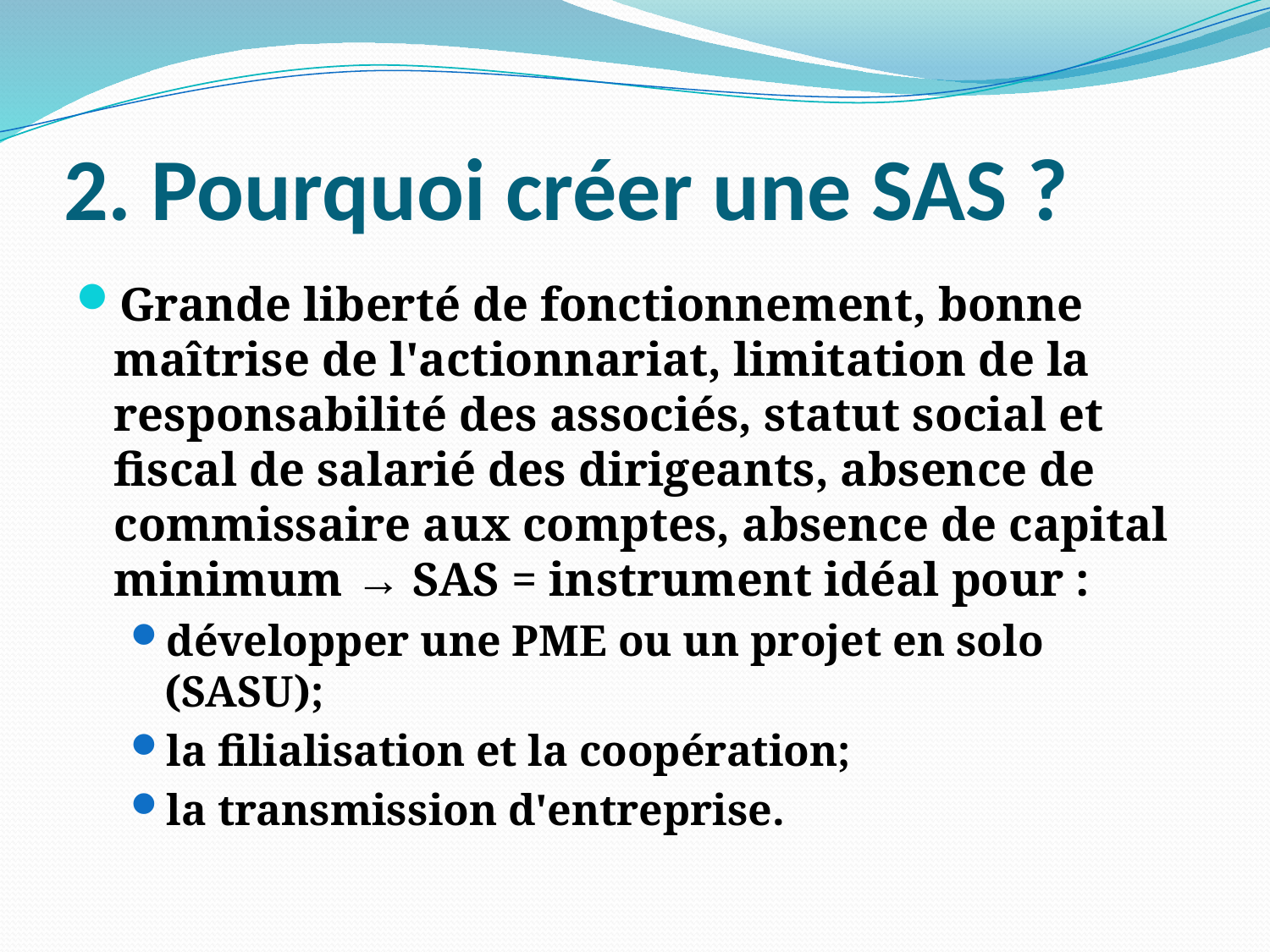

# 2. Pourquoi créer une SAS ?
Grande liberté de fonctionnement, bonne maîtrise de l'actionnariat, limitation de la responsabilité des associés, statut social et fiscal de salarié des dirigeants, absence de commissaire aux comptes, absence de capital minimum → SAS = instrument idéal pour :
développer une PME ou un projet en solo (SASU);
la filialisation et la coopération;
la transmission d'entreprise.